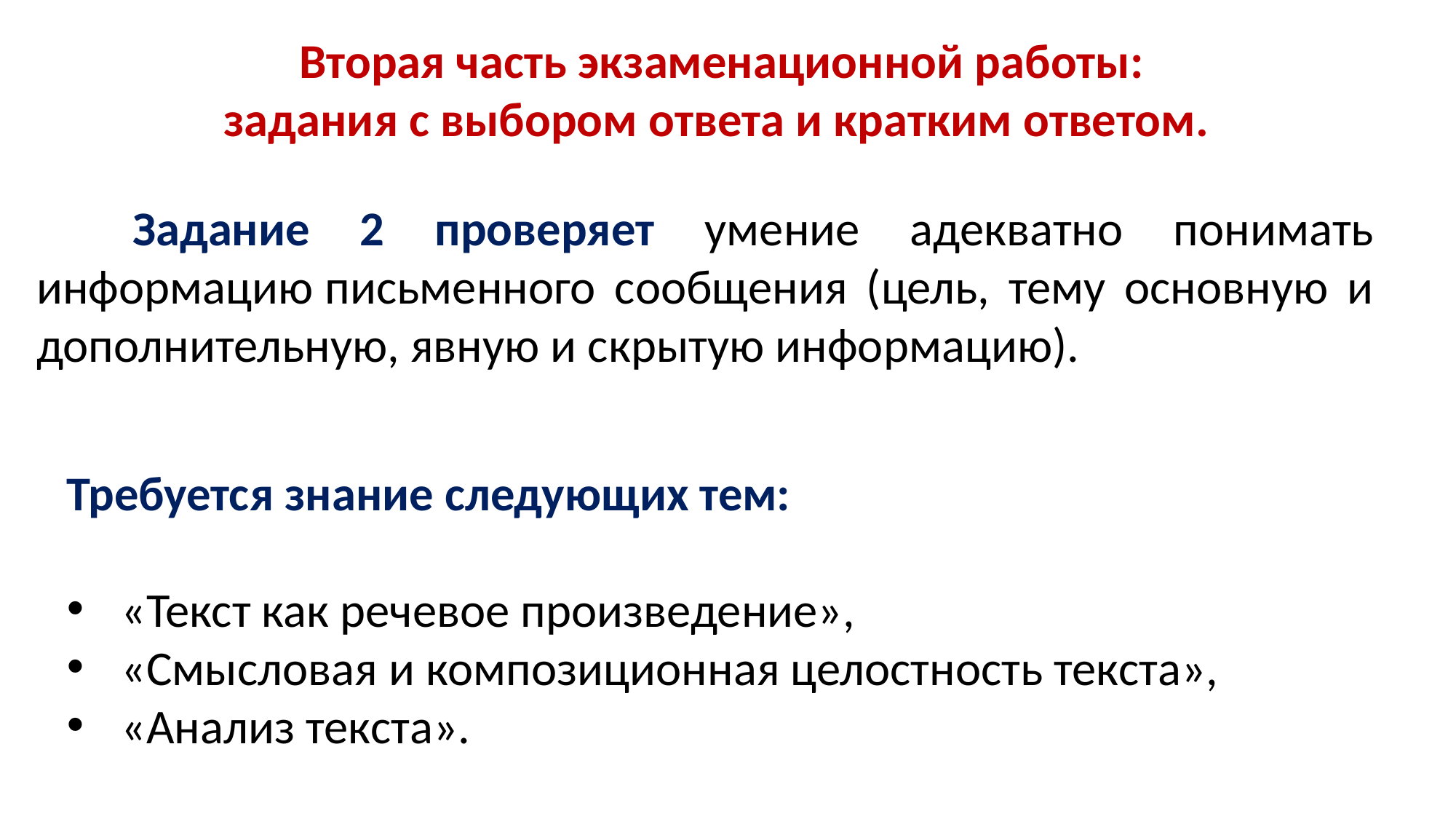

Вторая часть экзаменационной работы:
задания с выбором ответа и кратким ответом.
Задание 2 проверяет умение адекватно понимать информацию письменного сообщения (цель, тему основную и дополнительную, явную и скрытую информацию).
Требуется знание следующих тем:

«Текст как речевое произведение»,
«Смысловая и композиционная целостность текста»,
«Анализ текста».